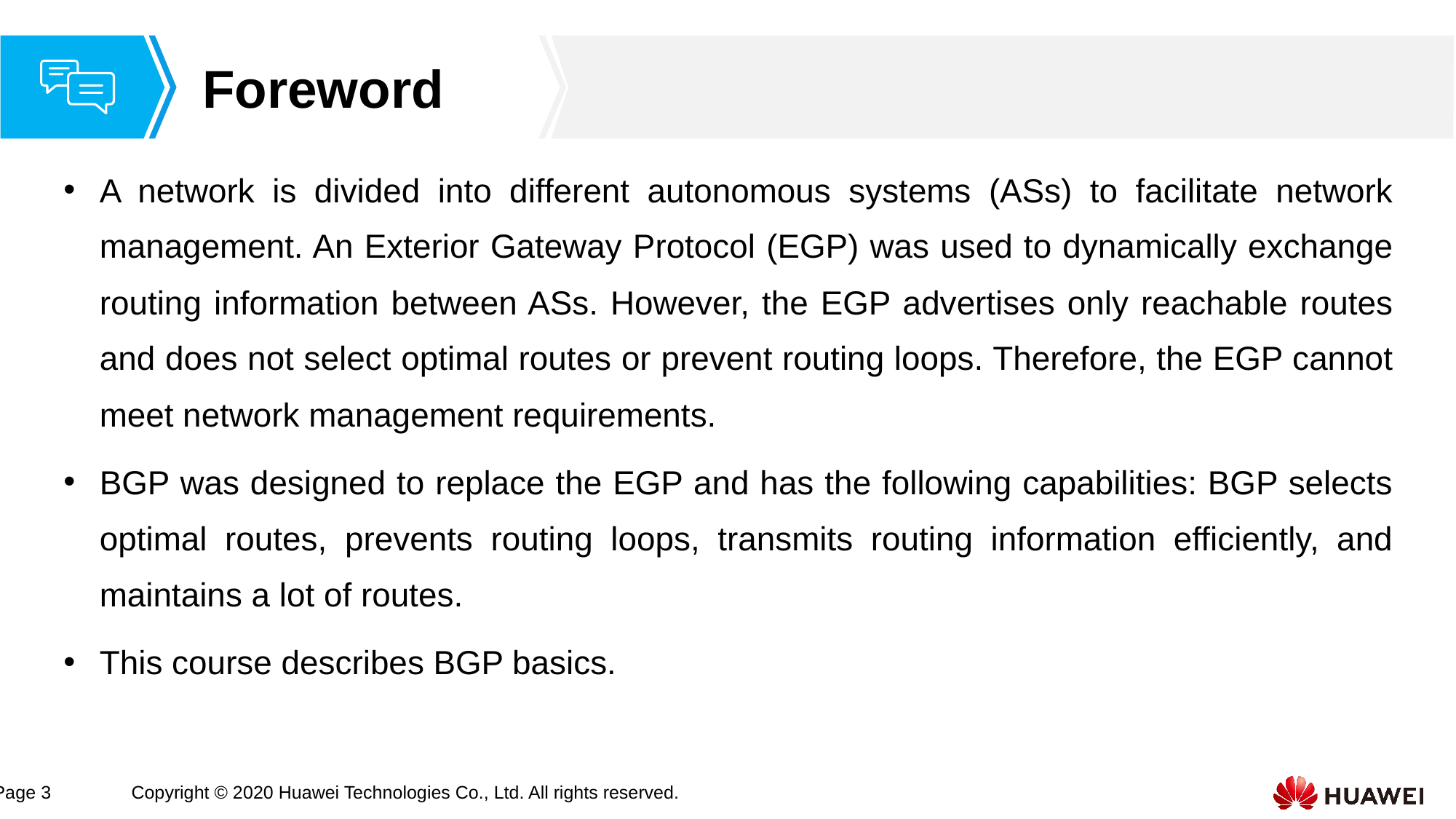

A network is divided into different autonomous systems (ASs) to facilitate network management. An Exterior Gateway Protocol (EGP) was used to dynamically exchange routing information between ASs. However, the EGP advertises only reachable routes and does not select optimal routes or prevent routing loops. Therefore, the EGP cannot meet network management requirements.
BGP was designed to replace the EGP and has the following capabilities: BGP selects optimal routes, prevents routing loops, transmits routing information efficiently, and maintains a lot of routes.
This course describes BGP basics.